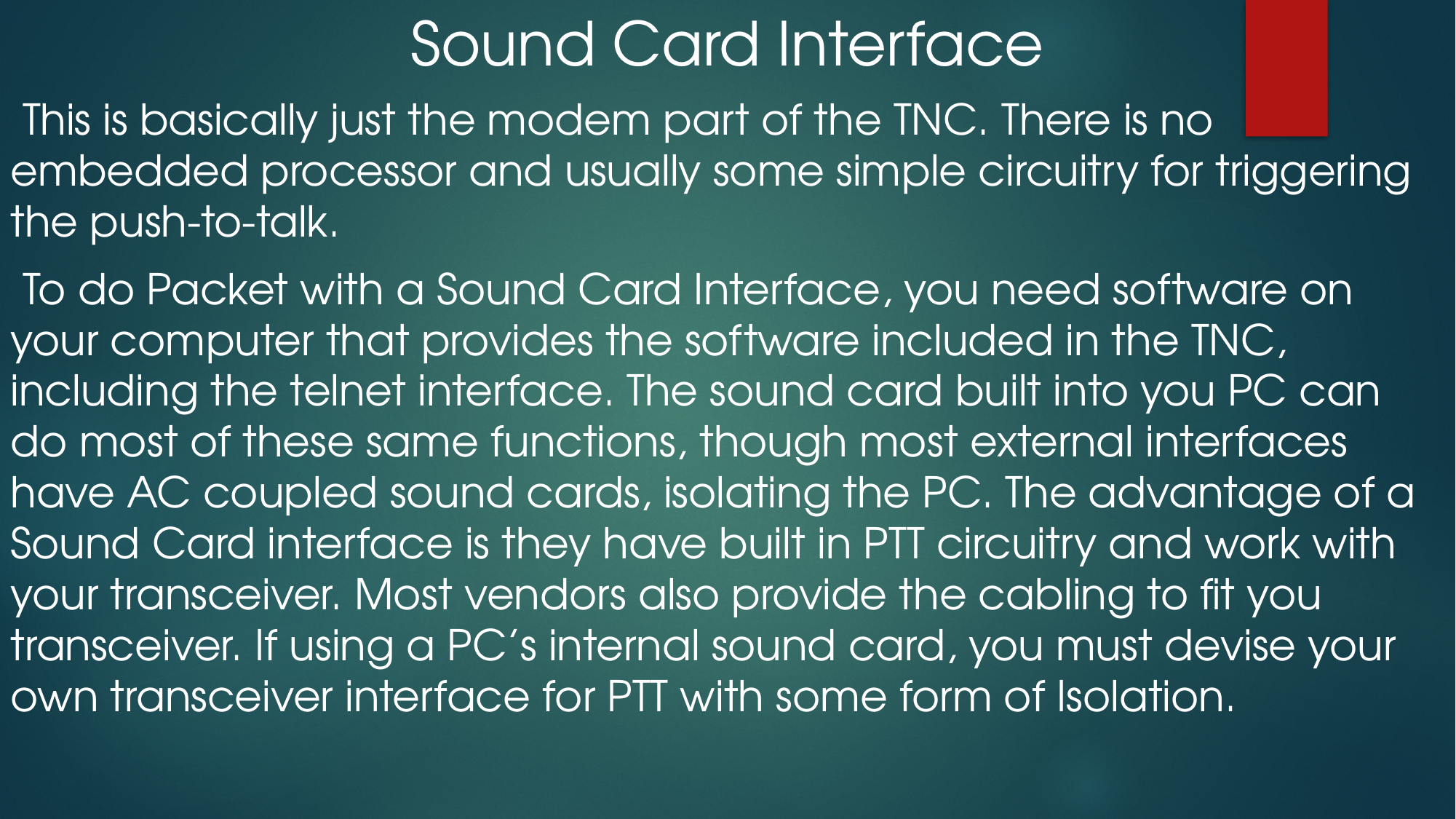

Sound Card Interface

 This is basically just the modem part of the TNC. There is no embedded processor and usually some simple circuitry for triggering the push-to-talk.

 To do Packet with a Sound Card Interface, you need software on your computer that provides the software included in the TNC, including the telnet interface. The sound card built into you PC can do most of these same functions, though most external interfaces have AC coupled sound cards, isolating the PC. The advantage of a Sound Card interface is they have built in PTT circuitry and work with your transceiver. Most vendors also provide the cabling to fit you transceiver. If using a PC’s internal sound card, you must devise your own transceiver interface for PTT with some form of Isolation.